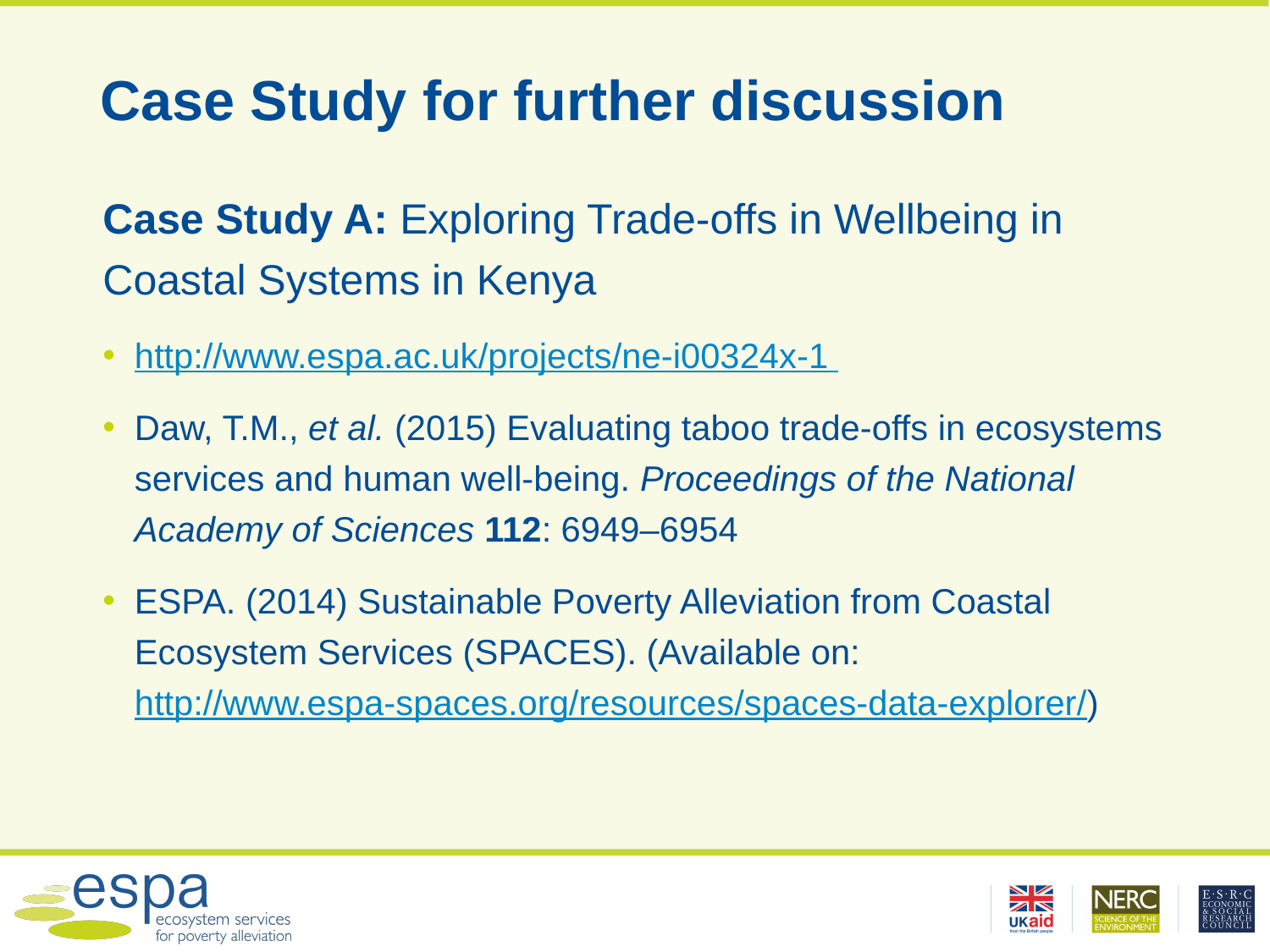

# Case Study for further discussion
Case Study A: Exploring Trade-offs in Wellbeing in Coastal Systems in Kenya
http://www.espa.ac.uk/projects/ne-i00324x-1
Daw, T.M., et al. (2015) Evaluating taboo trade-offs in ecosystems services and human well-being. Proceedings of the National Academy of Sciences 112: 6949–6954
ESPA. (2014) Sustainable Poverty Alleviation from Coastal Ecosystem Services (SPACES). (Available on:
http://www.espa-spaces.org/resources/spaces-data-explorer/)